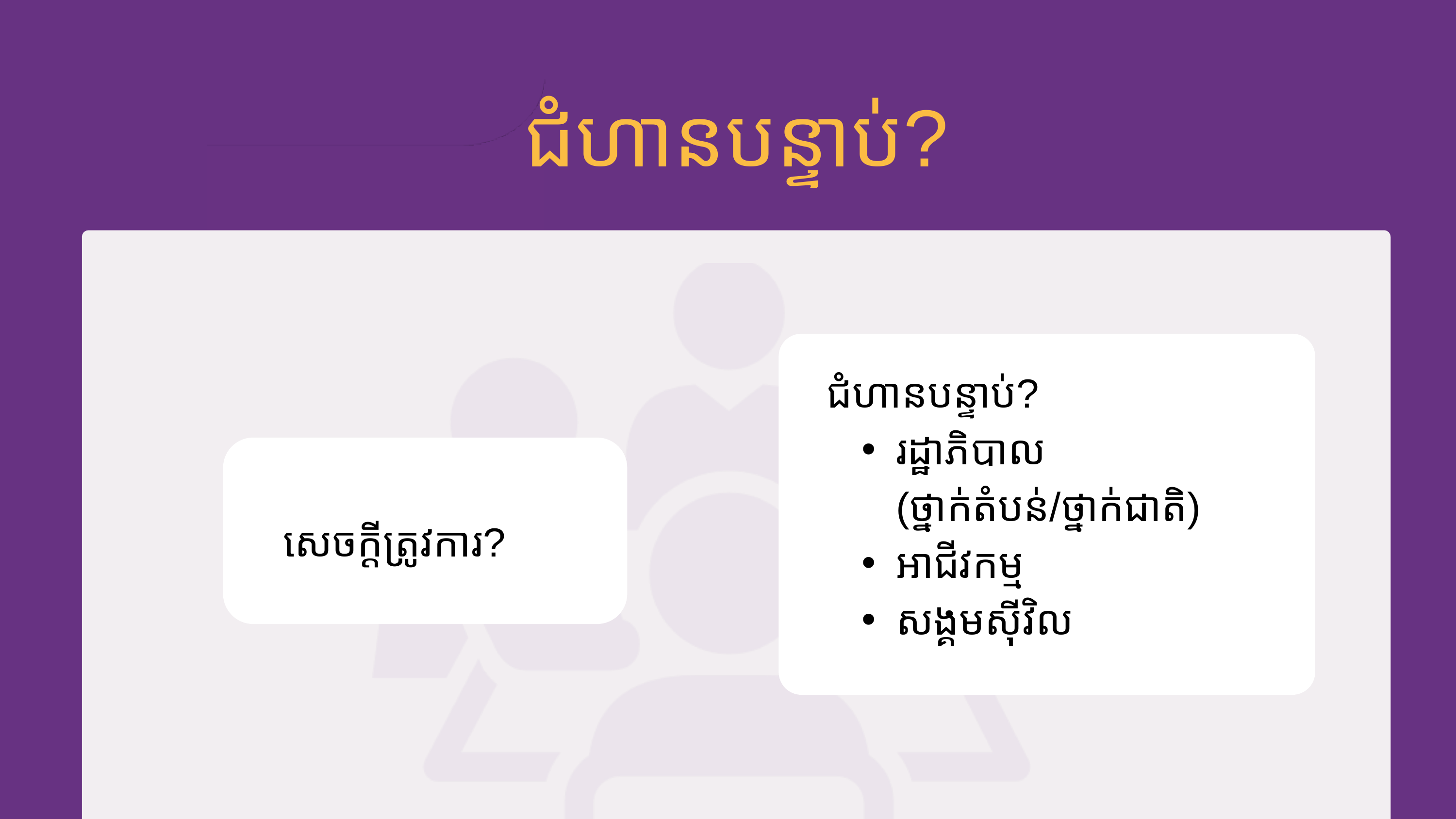

ជំហាន​បន្ទាប់?

ជំហានបន្ទាប់?
រដ្ឋាភិបាល (ថ្នាក់​តំបន់/ថ្នាក់ជាតិ)
អាជីវកម្ម
សង្គម​ស៊ីវិល​

សេចក្ដី​ត្រូវការ​?